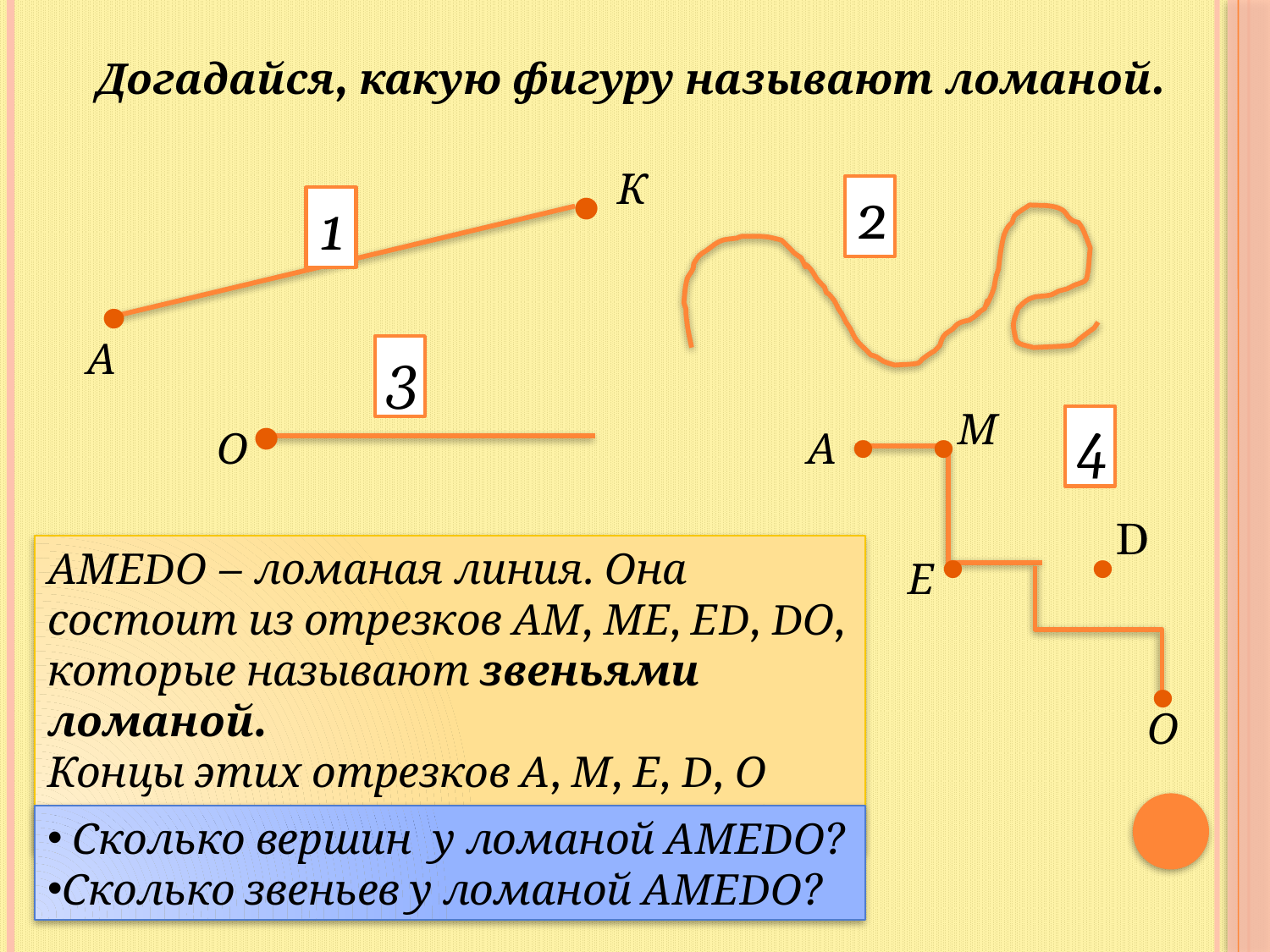

Догадайся, какую фигуру называют ломаной.
.
К
2
1

.
А
.
3
.
.
М
4
О
А
.
.
D
АМЕDО – ломаная линия. Она состоит из отрезков АМ, МЕ, ЕD, DО, которые называют звеньями ломаной.
Концы этих отрезков А, М, Е, D, О называют вершинами ломаной.
Е
.
О
 Сколько вершин  у ломаной АМЕDО?
Сколько звеньев у ломаной АМЕDО?